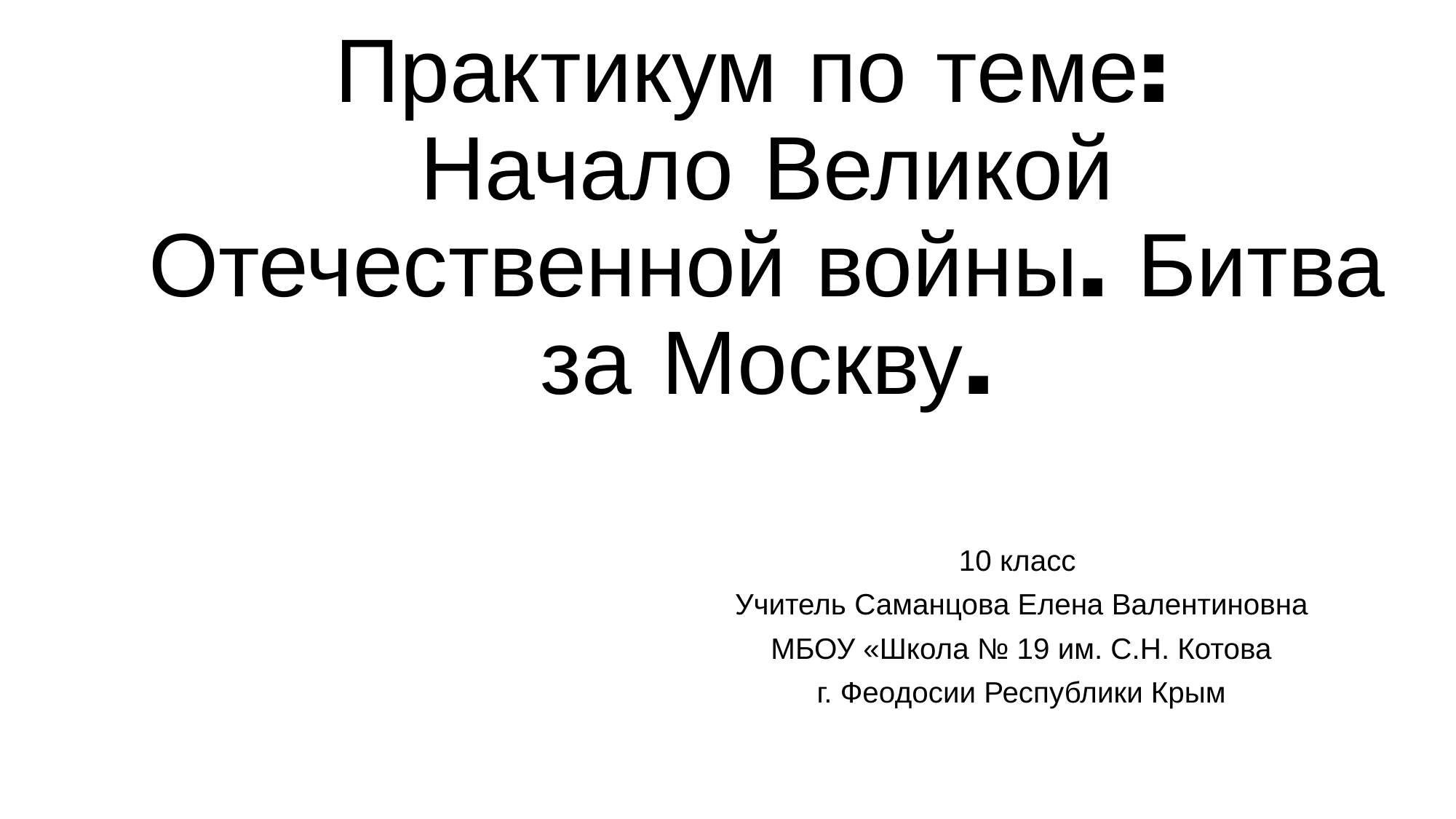

# Практикум по теме: Начало Великой Отечественной войны. Битва за Москву.
10 класс
Учитель Саманцова Елена Валентиновна
МБОУ «Школа № 19 им. С.Н. Котова
г. Феодосии Республики Крым